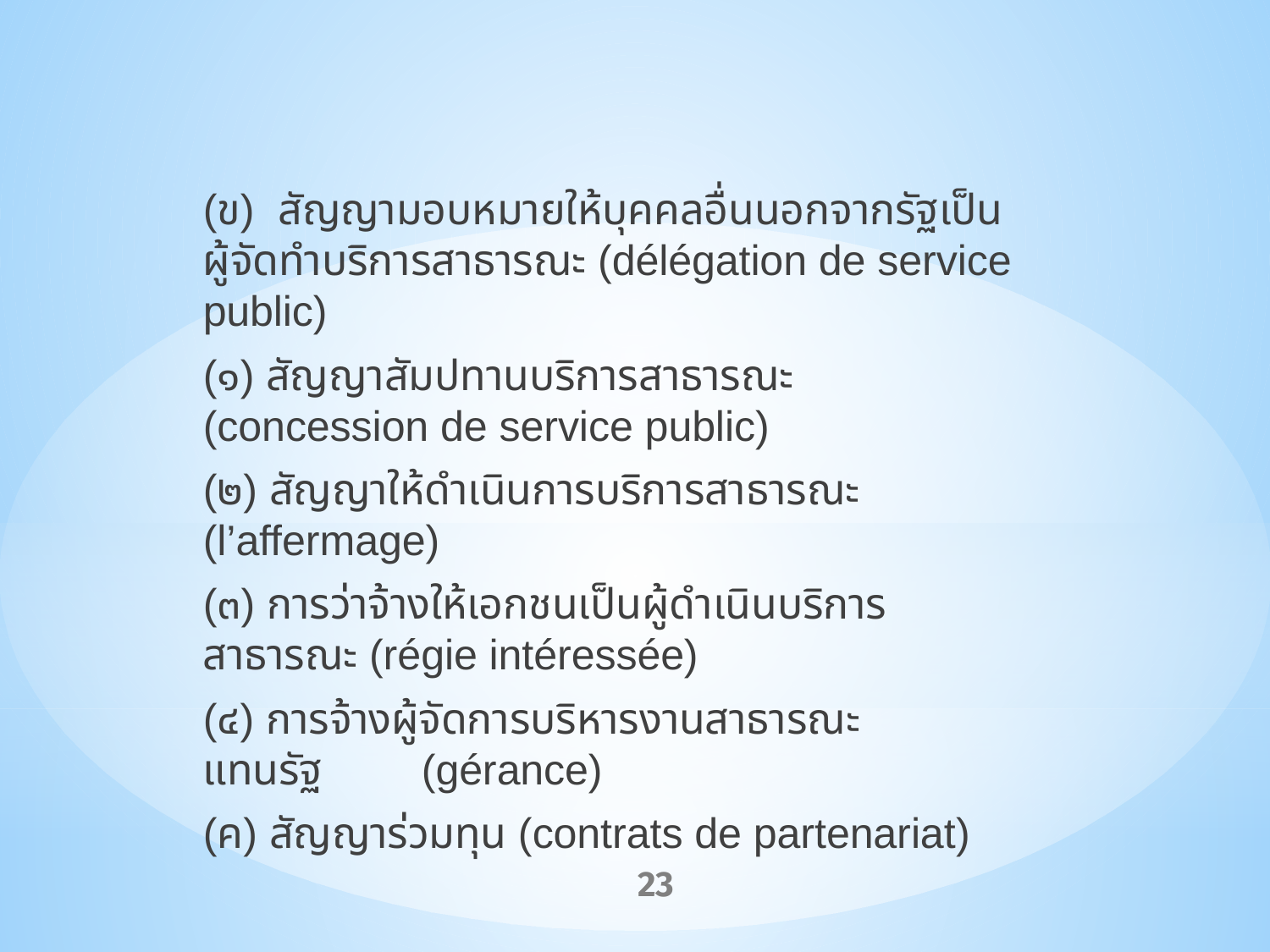

(ข)  สัญญามอบหมายให้บุคคลอื่นนอกจากรัฐเป็น	ผู้จัดทำบริการสาธารณะ (délégation de service public)
		(๑) สัญญาสัมปทานบริการสาธารณะ 			(concession de service public)
		(๒) สัญญาให้ดำเนินการบริการสาธารณะ 		(l’affermage)
		(๓) การว่าจ้างให้เอกชนเป็นผู้ดำเนินบริการ		สาธารณะ (régie intéressée)
		(๔) การจ้างผู้จัดการบริหารงานสาธารณะ		แทนรัฐ 	(gérance)
	(ค) สัญญาร่วมทุน (contrats de partenariat)

23